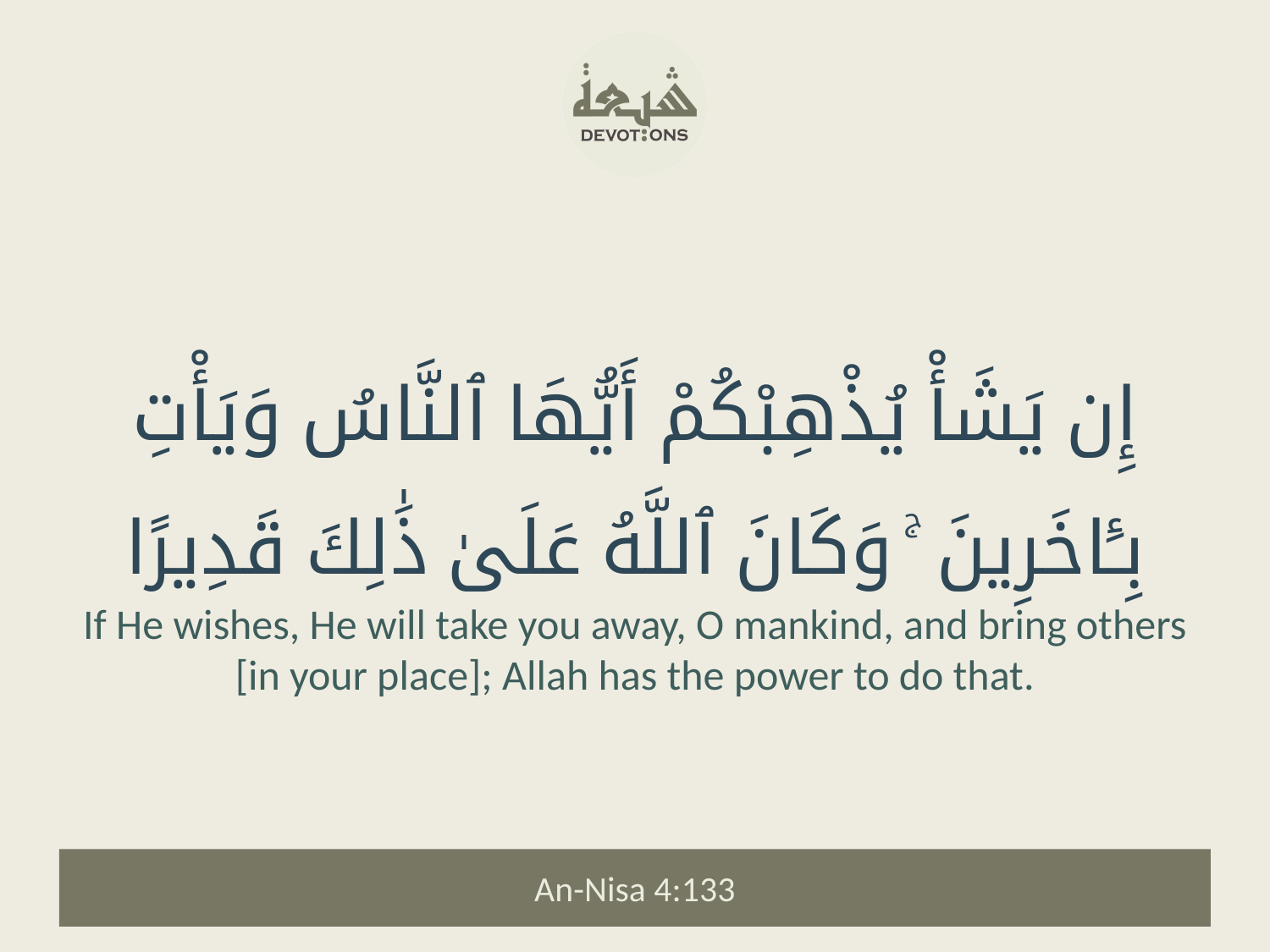

إِن يَشَأْ يُذْهِبْكُمْ أَيُّهَا ٱلنَّاسُ وَيَأْتِ بِـَٔاخَرِينَ ۚ وَكَانَ ٱللَّهُ عَلَىٰ ذَٰلِكَ قَدِيرًا
If He wishes, He will take you away, O mankind, and bring others [in your place]; Allah has the power to do that.
An-Nisa 4:133